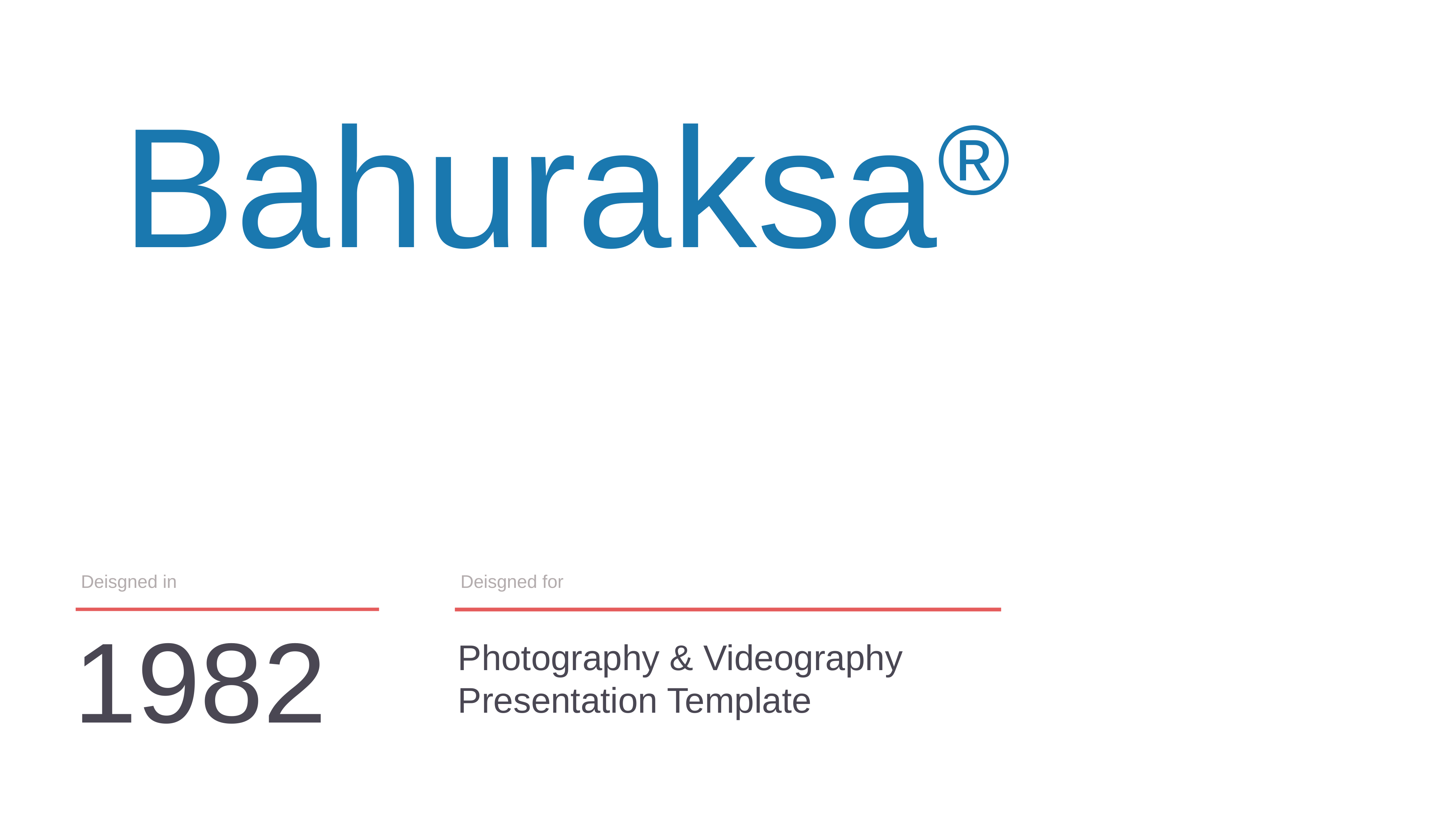

Bahuraksa®
Deisgned in
Deisgned for
1982

Photography & Videography Presentation Template